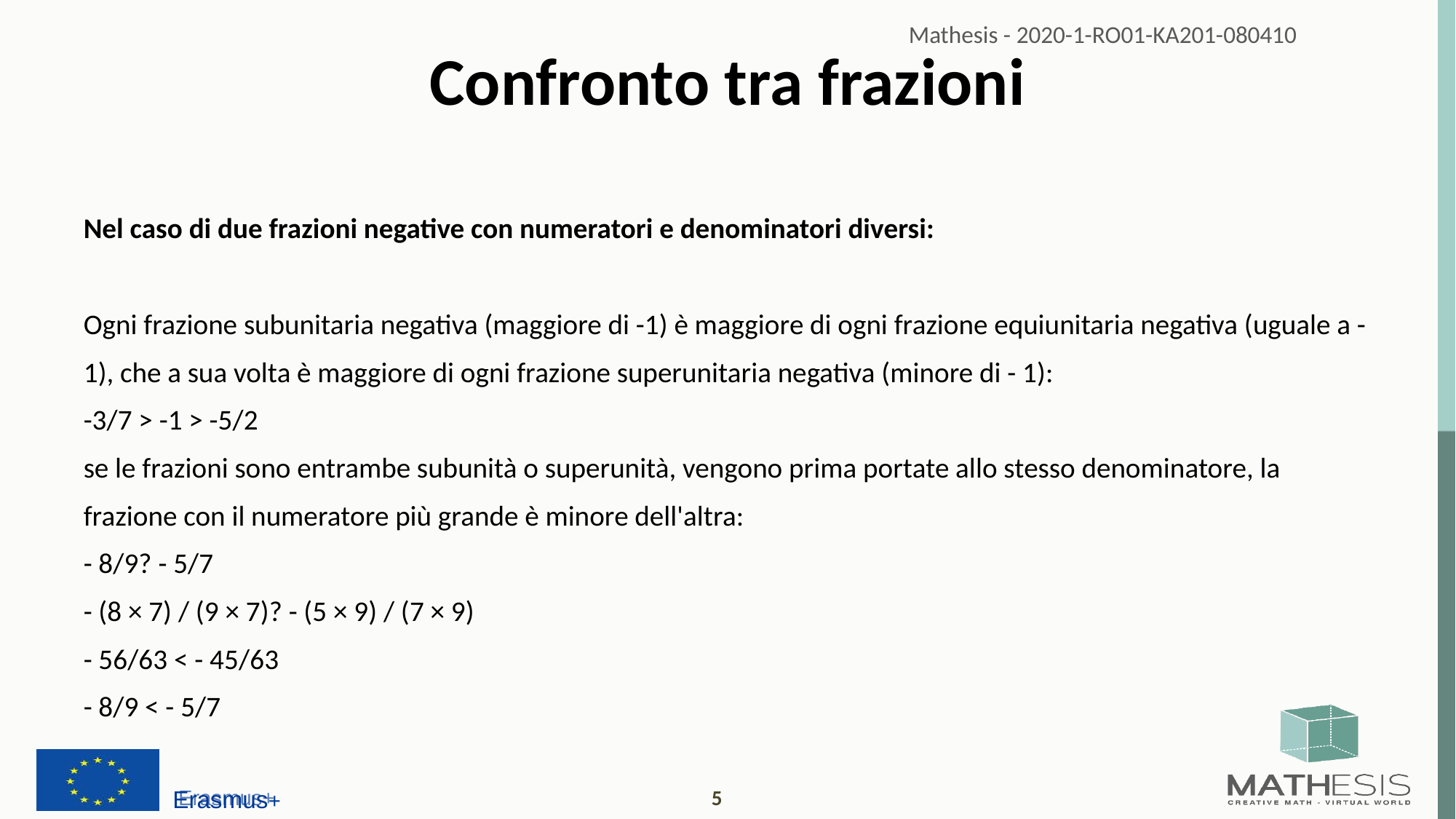

# Confronto tra frazioni
Nel caso di due frazioni negative con numeratori e denominatori diversi:

Ogni frazione subunitaria negativa (maggiore di -1) è maggiore di ogni frazione equiunitaria negativa (uguale a -1), che a sua volta è maggiore di ogni frazione superunitaria negativa (minore di - 1):
-3/7 > -1 > -5/2
se le frazioni sono entrambe subunità o superunità, vengono prima portate allo stesso denominatore, la frazione con il numeratore più grande è minore dell'altra:
- 8/9? - 5/7
- (8 × 7) / (9 × 7)? - (5 × 9) / (7 × 9)
- 56/63 < - 45/63
- 8/9 < - 5/7